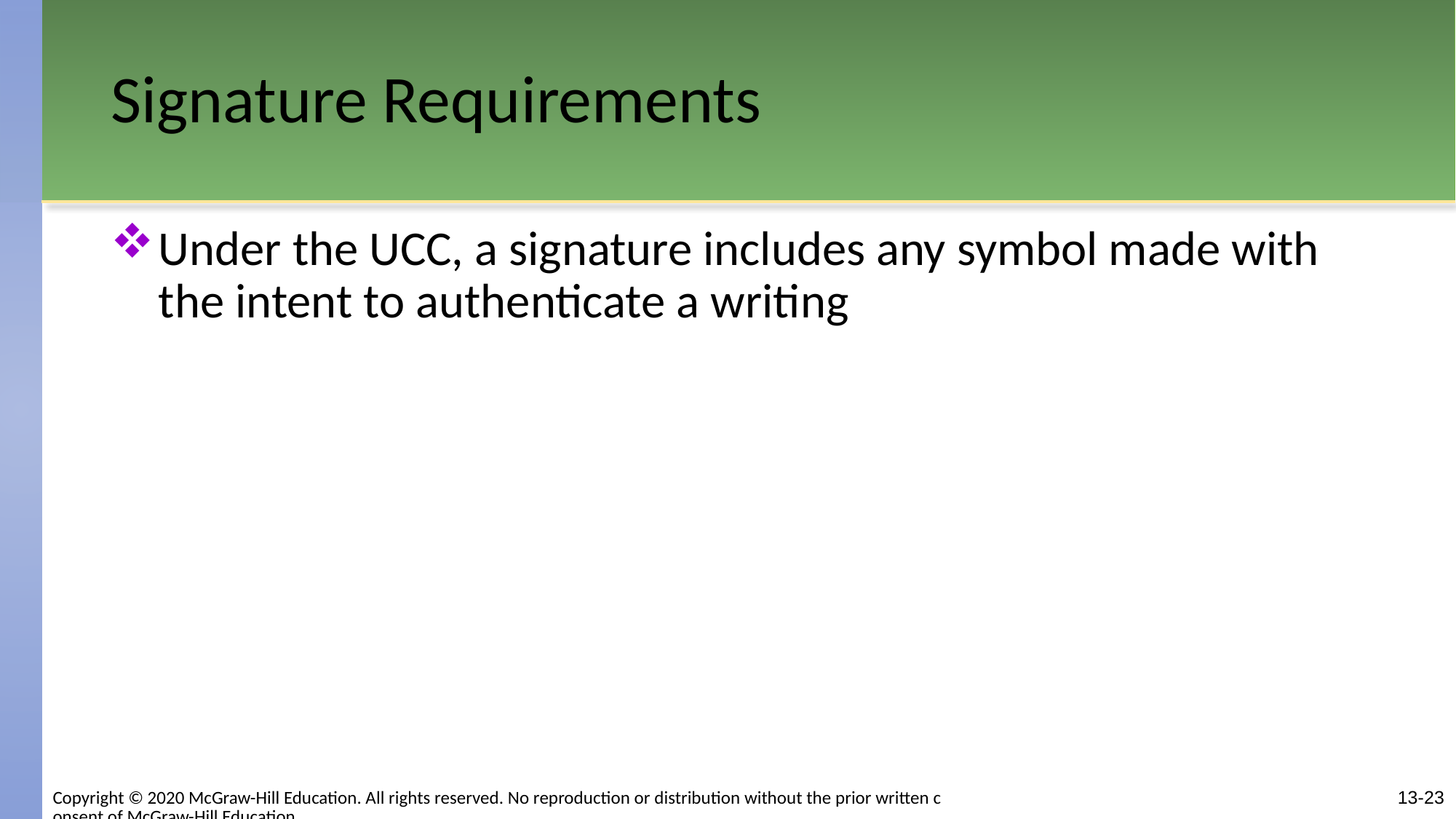

# Signature Requirements
Under the UCC, a signature includes any symbol made with the intent to authenticate a writing

Copyright © 2020 McGraw-Hill Education. All rights reserved. No reproduction or distribution without the prior written consent of McGraw-Hill Education.
13-23